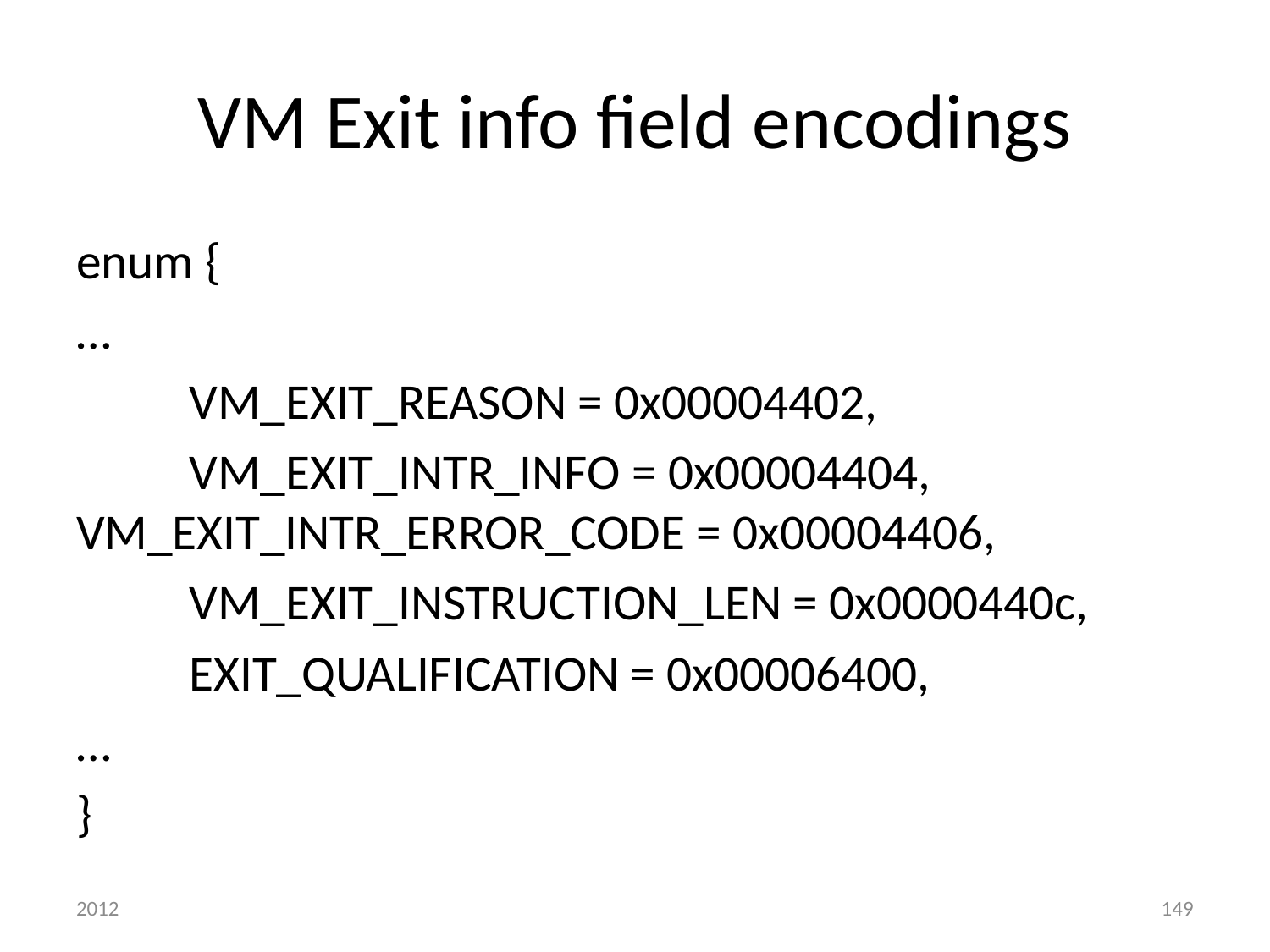

# VM Exit info field encodings
enum {
…
	VM_EXIT_REASON = 0x00004402,
	VM_EXIT_INTR_INFO = 0x00004404, 	VM_EXIT_INTR_ERROR_CODE = 0x00004406,
	VM_EXIT_INSTRUCTION_LEN = 0x0000440c,
	EXIT_QUALIFICATION = 0x00006400,
…
}
2012

149